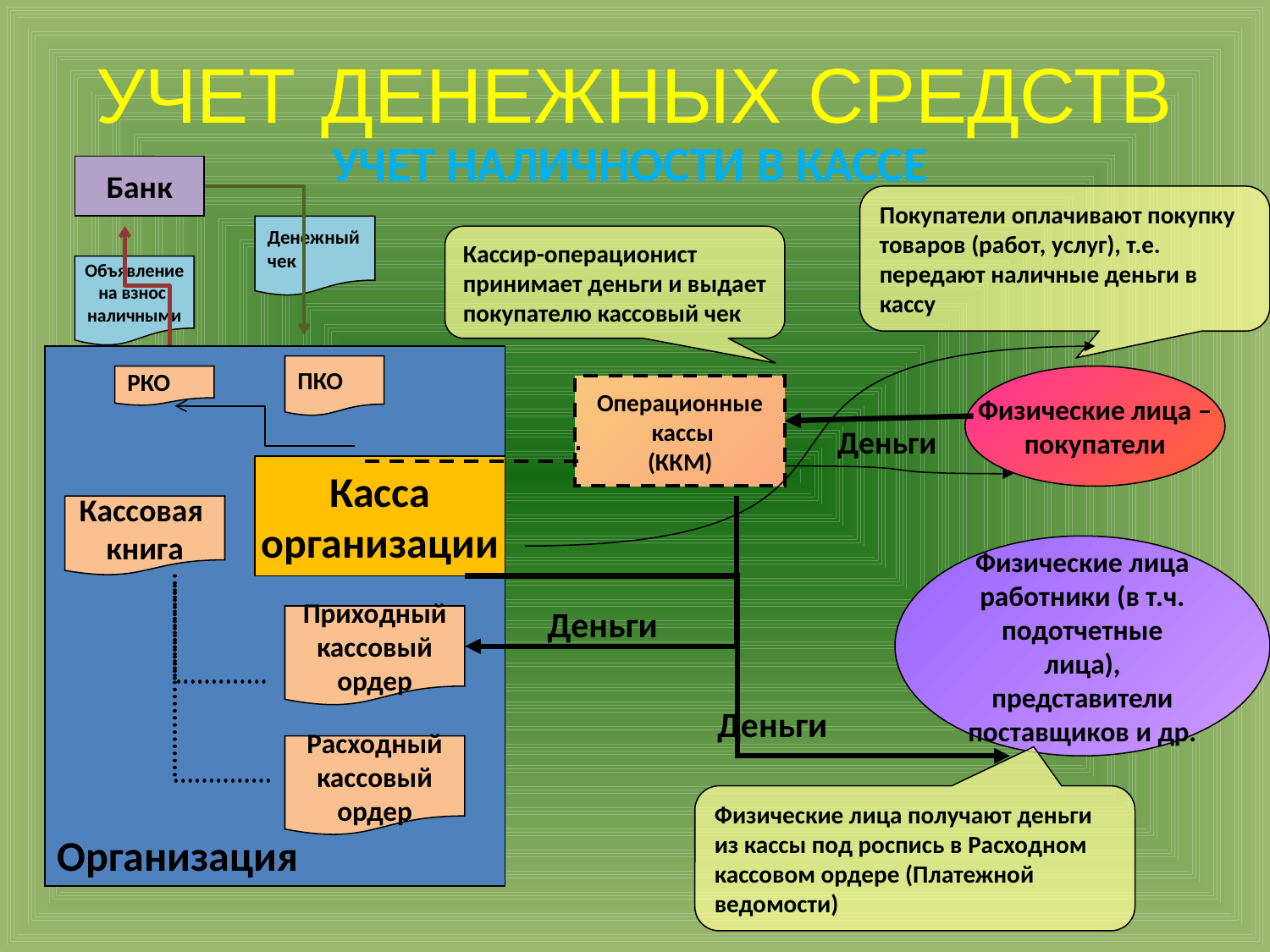

# УЧЕТ ДЕНЕЖНЫХ СРЕДСТВ
УЧЕТ НАЛИЧНОСТИ В КАССЕ

Банк
Покупатели оплачивают покупку товаров (работ, услуг), т.е. передают наличные деньги в кассу
Денежный
чек
Кассир-операционист принимает деньги и выдает покупателю кассовый чек
Объявление
на взнос
наличными
Организация
ПКО
РКО
Физические лица –
покупатели
Операционные
 кассы
(ККМ)
Деньги
Касса
организации
Кассовая
книга
Физические лица
работники (в т.ч. подотчетные лица), представители поставщиков и др.
Деньги
Приходный
кассовый
ордер
Деньги
Расходный
кассовый
ордер
Физические лица получают деньги из кассы под роспись в Расходном кассовом ордере (Платежной ведомости)